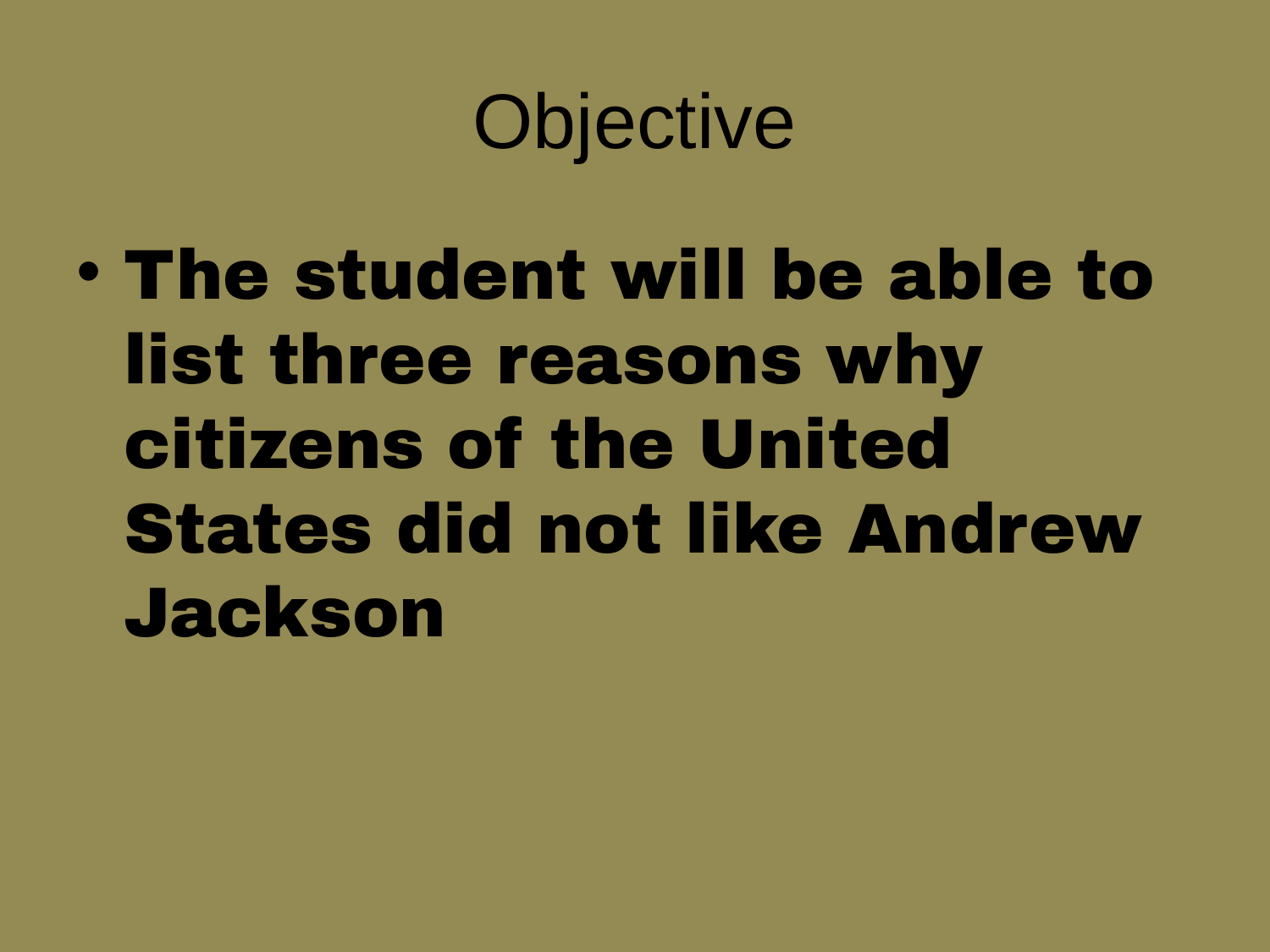

# Objective
The student will be able to list three reasons why citizens of the United States did not like Andrew Jackson